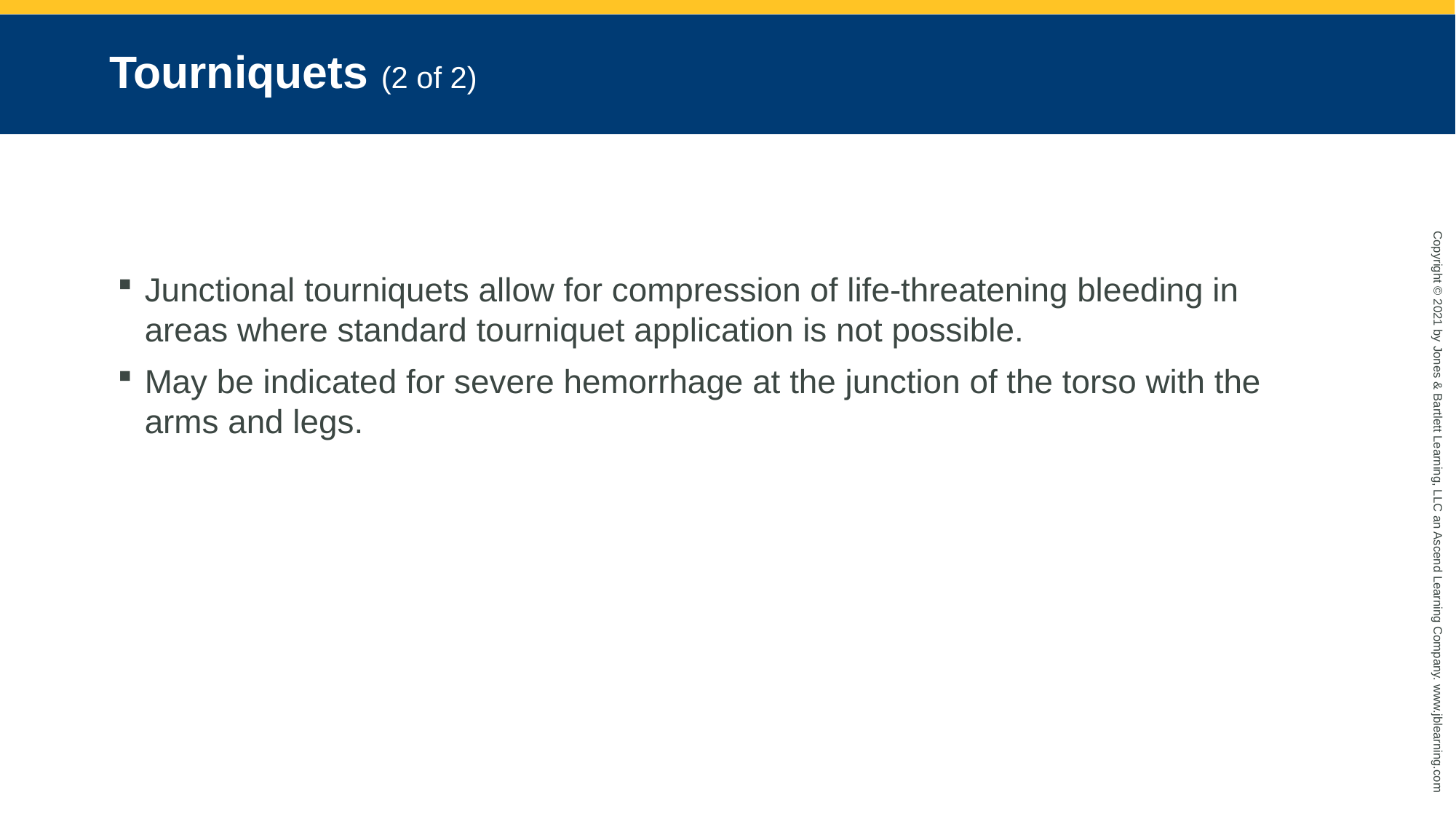

# Tourniquets (2 of 2)
Junctional tourniquets allow for compression of life-threatening bleeding in areas where standard tourniquet application is not possible.
May be indicated for severe hemorrhage at the junction of the torso with the arms and legs.